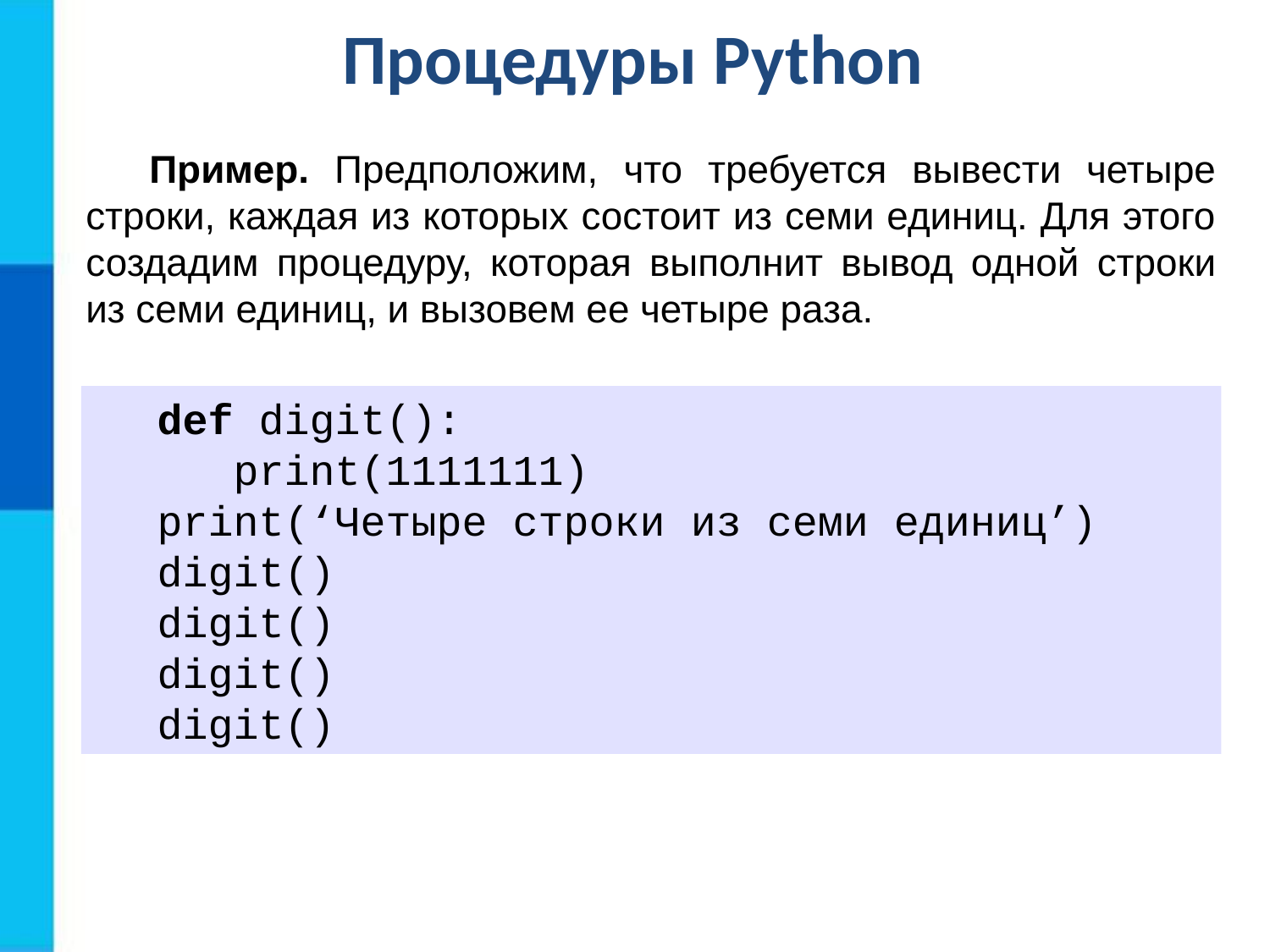

Процедуры Python
Пример. Предположим, что требуется вывести четыре строки, каждая из которых состоит из семи единиц. Для этого создадим процедуру, которая выполнит вывод одной строки из семи единиц, и вызовем ее четыре раза.
def digit():
   print(1111111)
print(‘Четыре строки из семи единиц’)
digit()
digit()
digit()
digit()